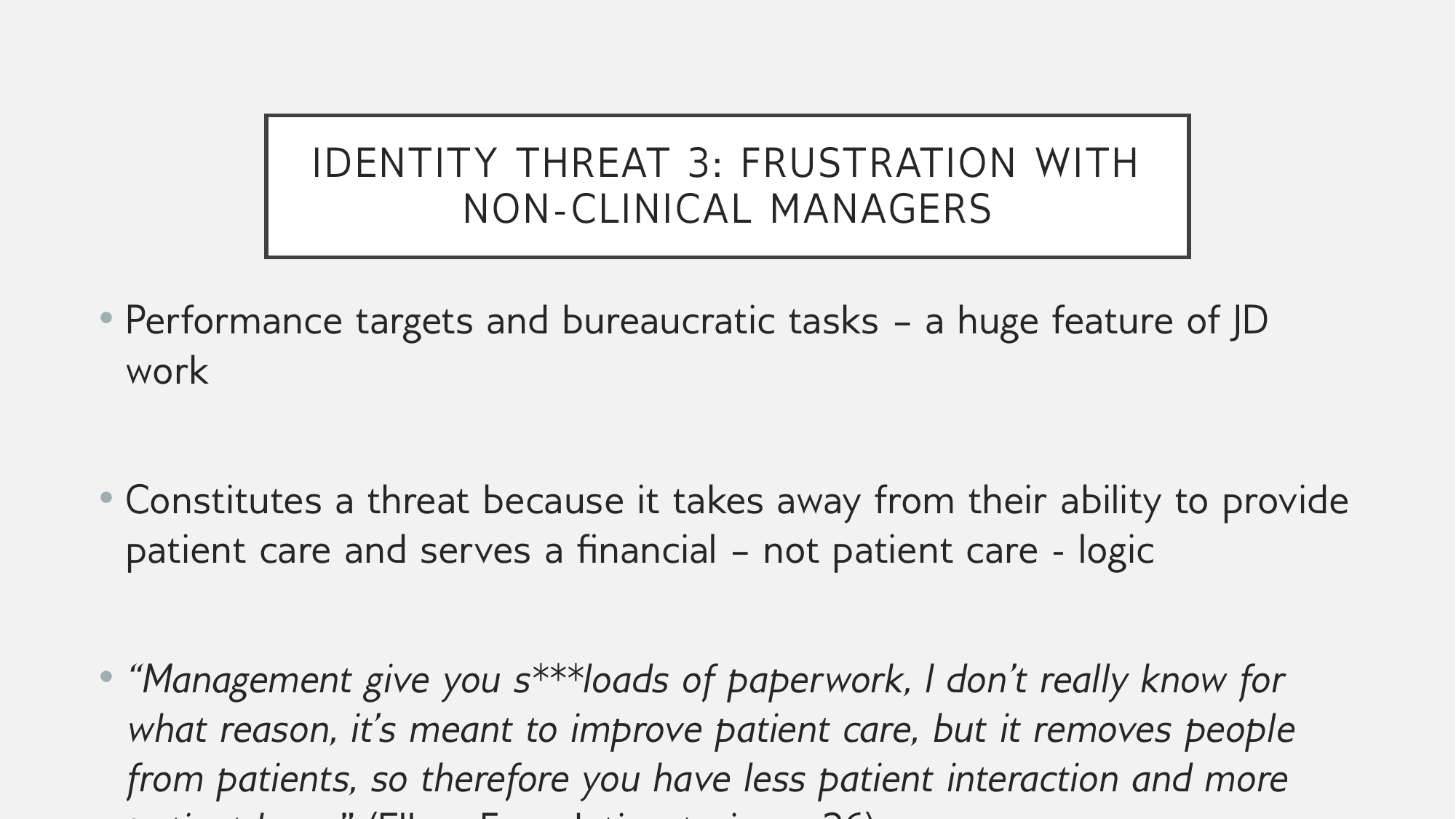

# Identity threat 3: frustration with non-clinical managers
Performance targets and bureaucratic tasks – a huge feature of JD work

Constitutes a threat because it takes away from their ability to provide patient care and serves a financial – not patient care - logic

“Management give you s***loads of paperwork, I don’t really know for what reason, it’s meant to improve patient care, but it removes people from patients, so therefore you have less patient interaction and more patient harm” (Ellen, Foundation trainee, 26)